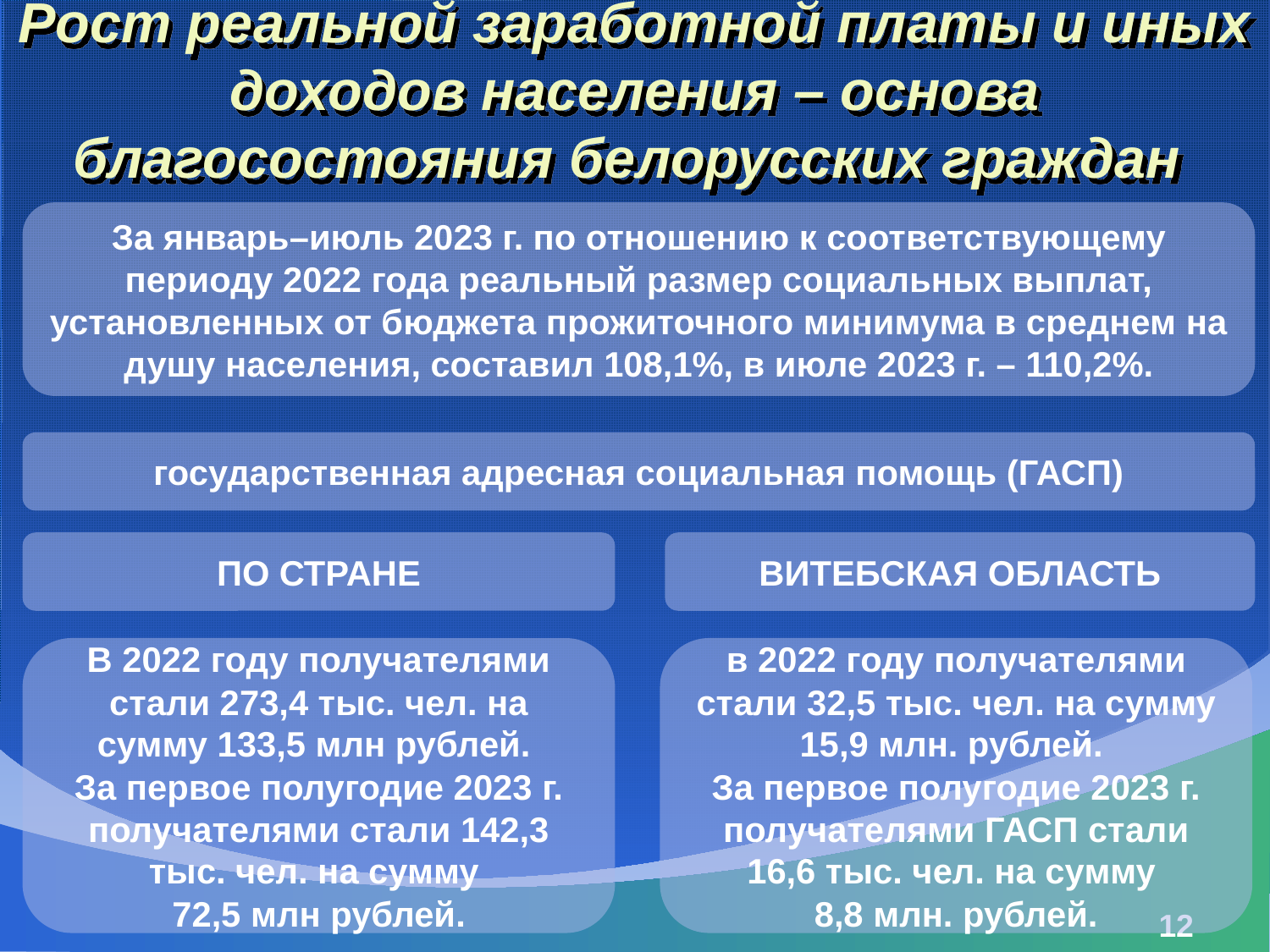

Рост реальной заработной платы и иных доходов населения – основа благосостояния белорусских граждан
За январь–июль 2023 г. по отношению к соответствующему периоду 2022 года реальный размер социальных выплат, установленных от бюджета прожиточного минимума в среднем на душу населения, составил 108,1%, в июле 2023 г. – 110,2%.
государственная адресная социальная помощь (ГАСП)
ПО СТРАНЕ
ВИТЕБСКАЯ ОБЛАСТЬ
В 2022 году получателями стали 273,4 тыс. чел. на сумму 133,5 млн рублей.
За первое полугодие 2023 г. получателями стали 142,3 тыс. чел. на сумму
72,5 млн рублей.
в 2022 году получателями стали 32,5 тыс. чел. на сумму 15,9 млн. рублей.
За первое полугодие 2023 г. получателями ГАСП стали 16,6 тыс. чел. на сумму
8,8 млн. рублей.
12